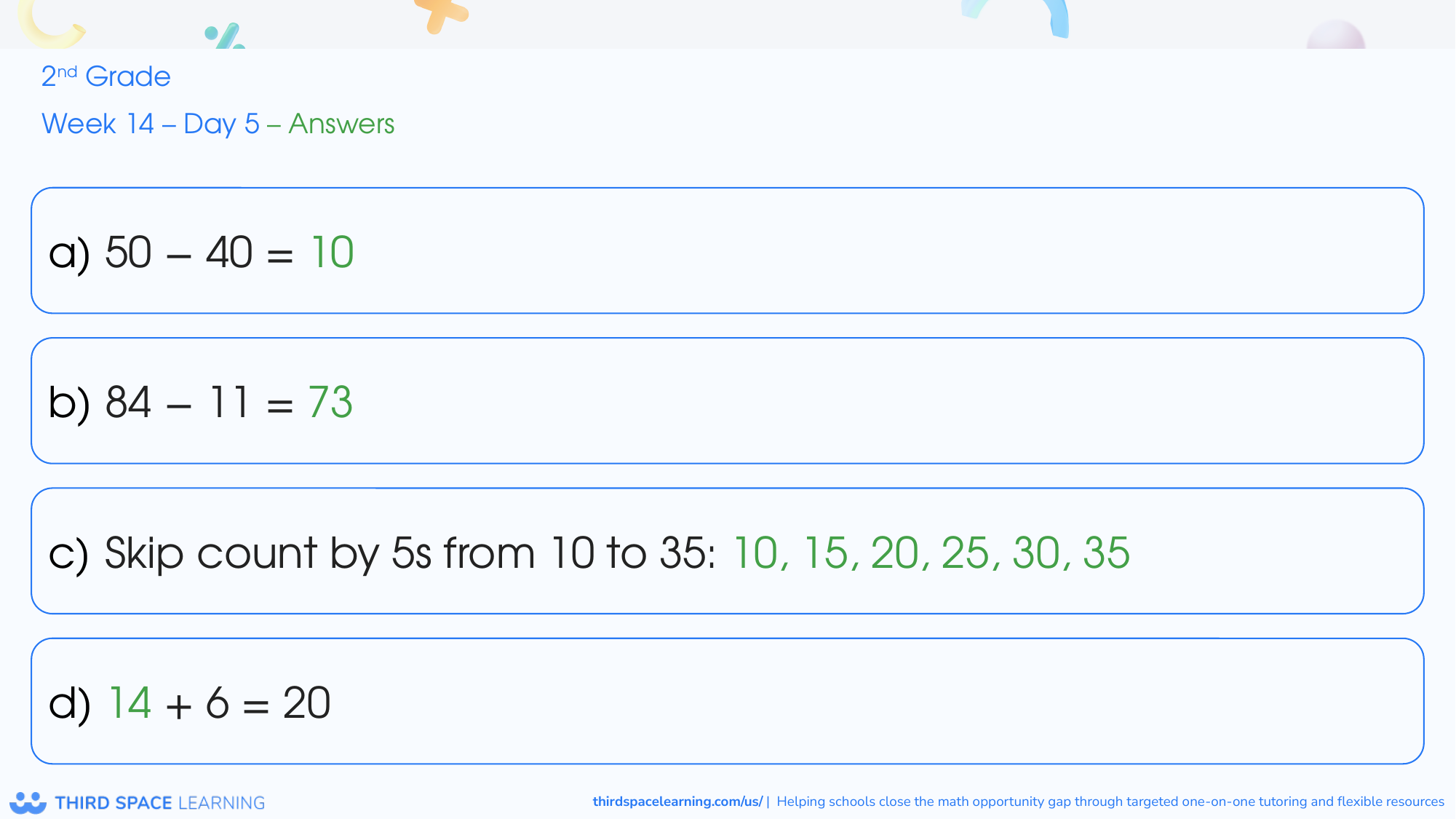

2nd Grade
Week 14 – Day 5 – Answers
50 − 40 = 10
84 − 11 = 73
Skip count by 5s from 10 to 35: 10, 15, 20, 25, 30, 35
14 + 6 = 20